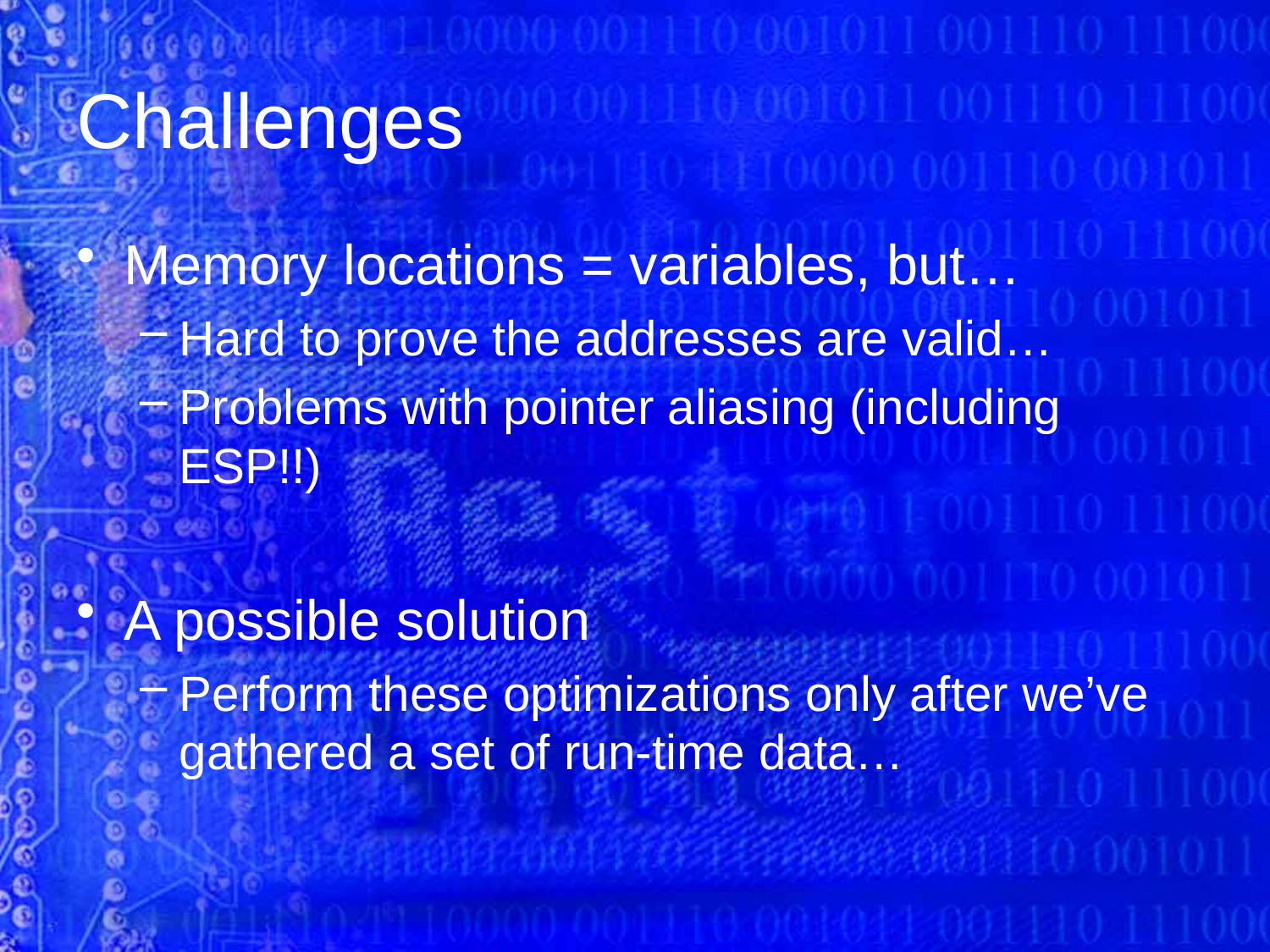

# Challenges
Memory locations = variables, but…
Hard to prove the addresses are valid…
Problems with pointer aliasing (including ESP!!)

A possible solution
Perform these optimizations only after we’ve gathered a set of run-time data…